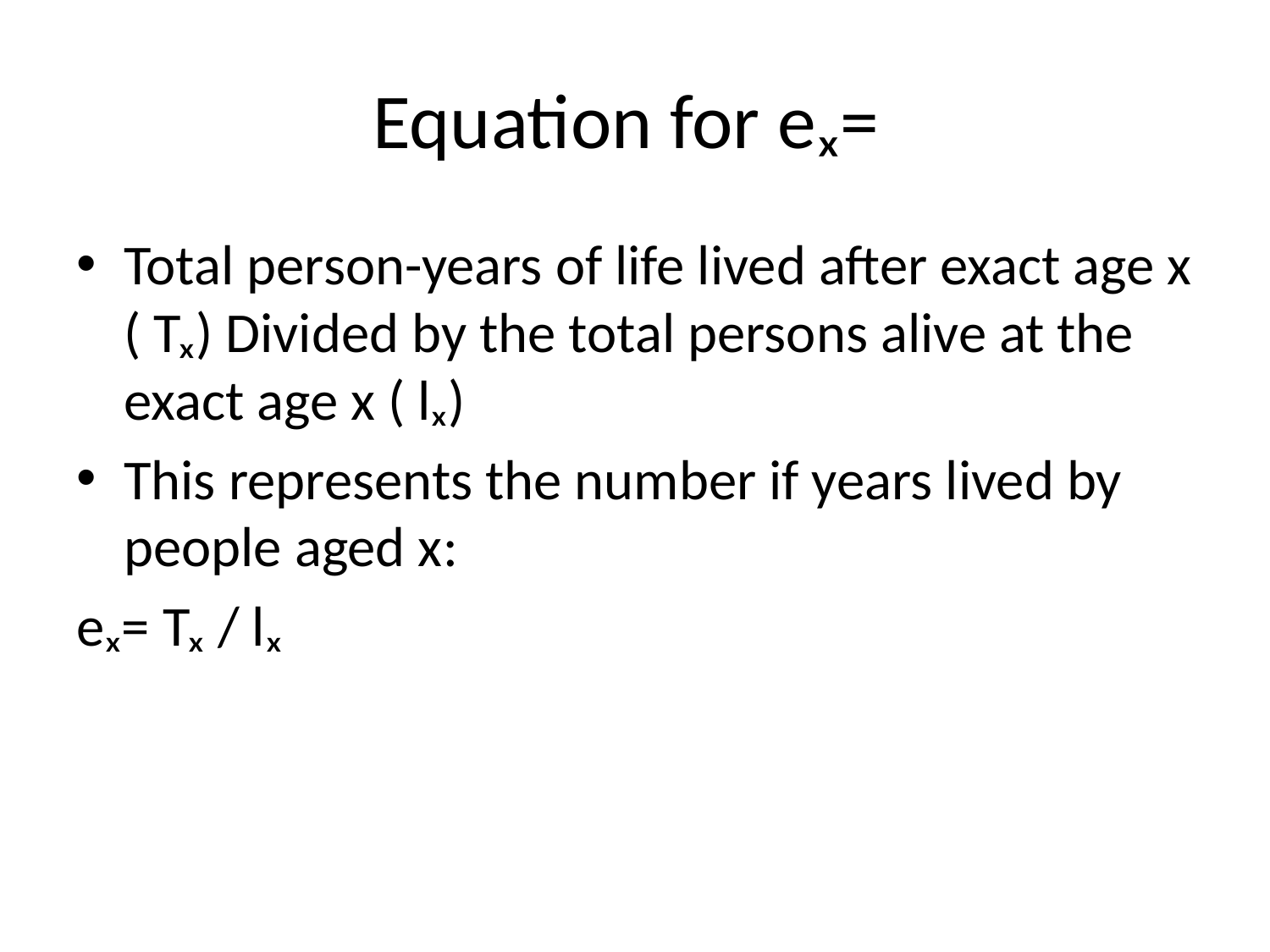

# Equation for eₓ=
Total person-years of life lived after exact age x ( Tₓ) Divided by the total persons alive at the exact age x ( lₓ)
This represents the number if years lived by people aged x:
eₓ= Tₓ / lₓ